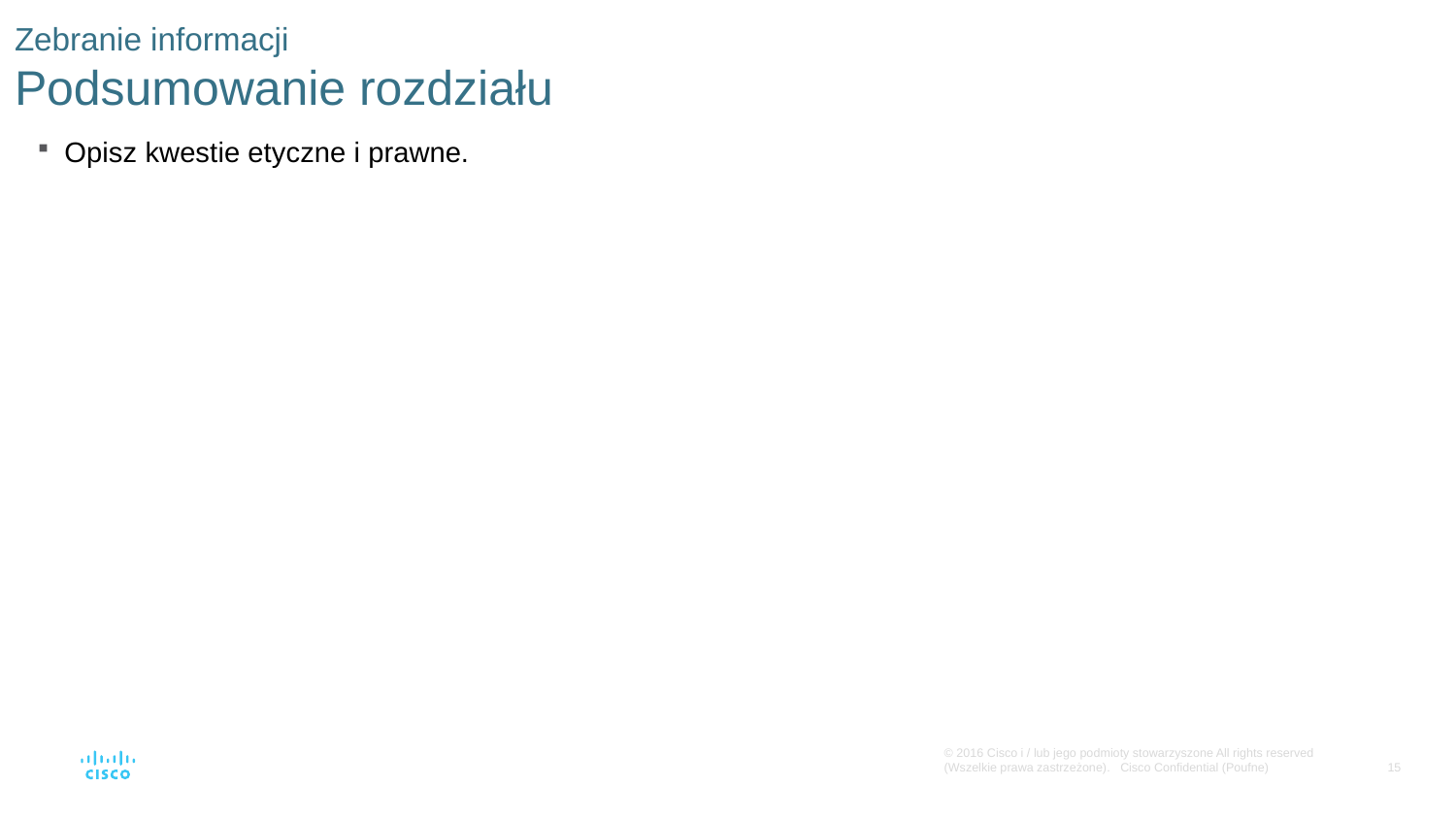

# Zebranie informacji Podsumowanie rozdziału
Opisz kwestie etyczne i prawne.